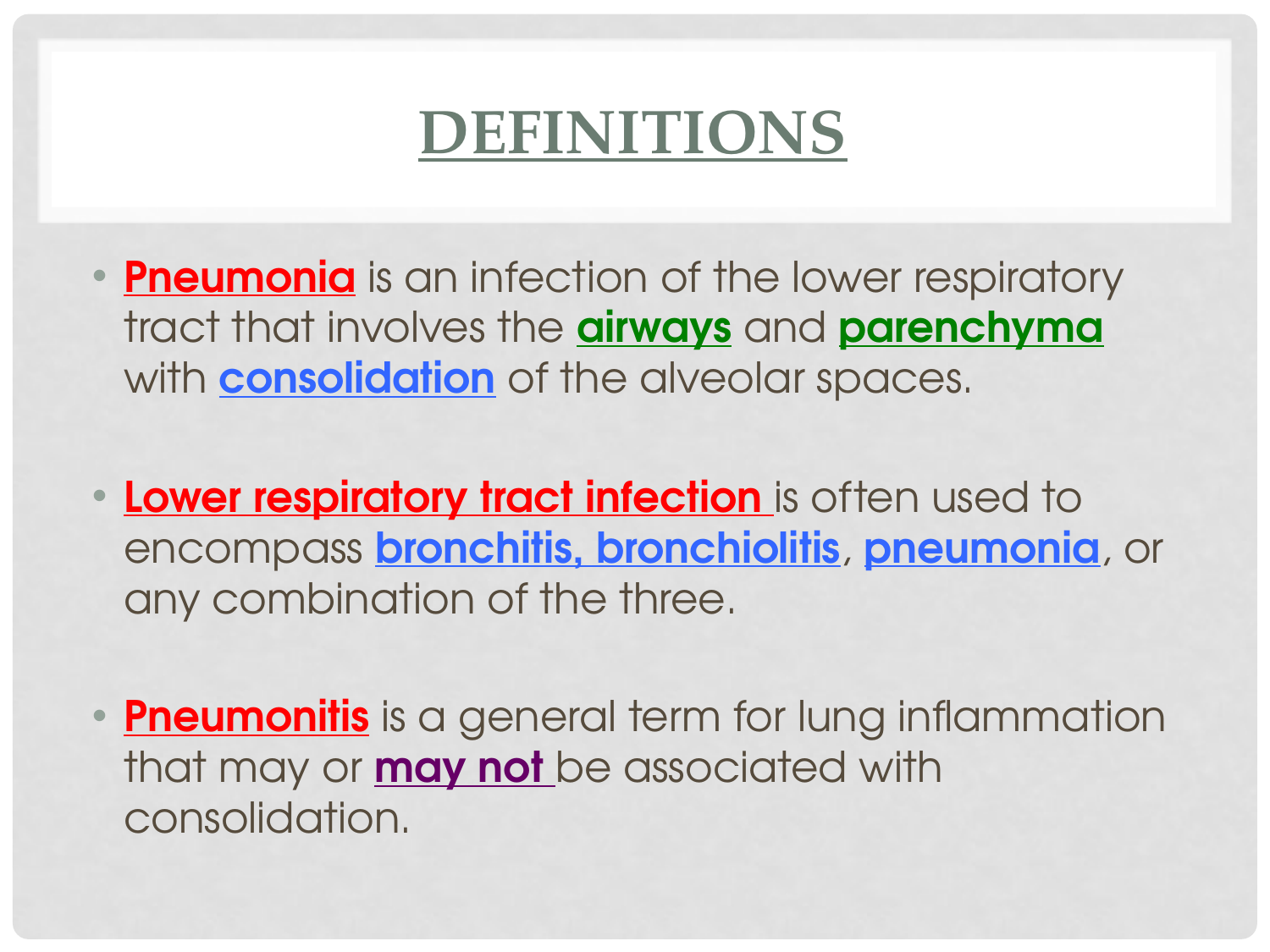

# Definitions
Pneumonia is an infection of the lower respiratory tract that involves the airways and parenchyma with consolidation of the alveolar spaces.

Lower respiratory tract infection is often used to encompass bronchitis, bronchiolitis, pneumonia, or any combination of the three.

Pneumonitis is a general term for lung inflammation that may or may not be associated with consolidation.